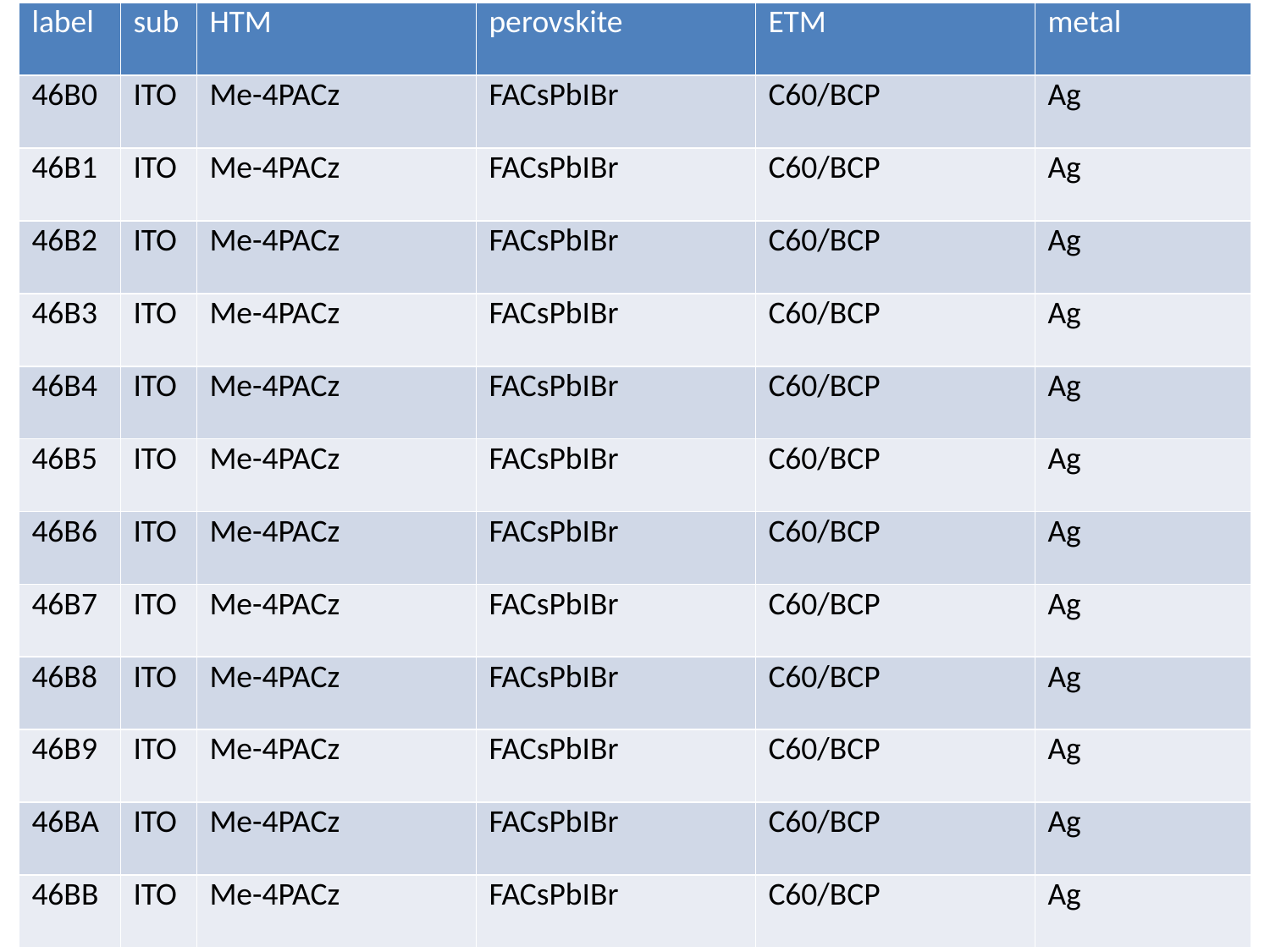

| label | sub | HTM | perovskite | ETM | metal |
| --- | --- | --- | --- | --- | --- |
| 46B0 | ITO | Me-4PACz | FACsPbIBr | C60/BCP | Ag |
| 46B1 | ITO | Me-4PACz | FACsPbIBr | C60/BCP | Ag |
| 46B2 | ITO | Me-4PACz | FACsPbIBr | C60/BCP | Ag |
| 46B3 | ITO | Me-4PACz | FACsPbIBr | C60/BCP | Ag |
| 46B4 | ITO | Me-4PACz | FACsPbIBr | C60/BCP | Ag |
| 46B5 | ITO | Me-4PACz | FACsPbIBr | C60/BCP | Ag |
| 46B6 | ITO | Me-4PACz | FACsPbIBr | C60/BCP | Ag |
| 46B7 | ITO | Me-4PACz | FACsPbIBr | C60/BCP | Ag |
| 46B8 | ITO | Me-4PACz | FACsPbIBr | C60/BCP | Ag |
| 46B9 | ITO | Me-4PACz | FACsPbIBr | C60/BCP | Ag |
| 46BA | ITO | Me-4PACz | FACsPbIBr | C60/BCP | Ag |
| 46BB | ITO | Me-4PACz | FACsPbIBr | C60/BCP | Ag |